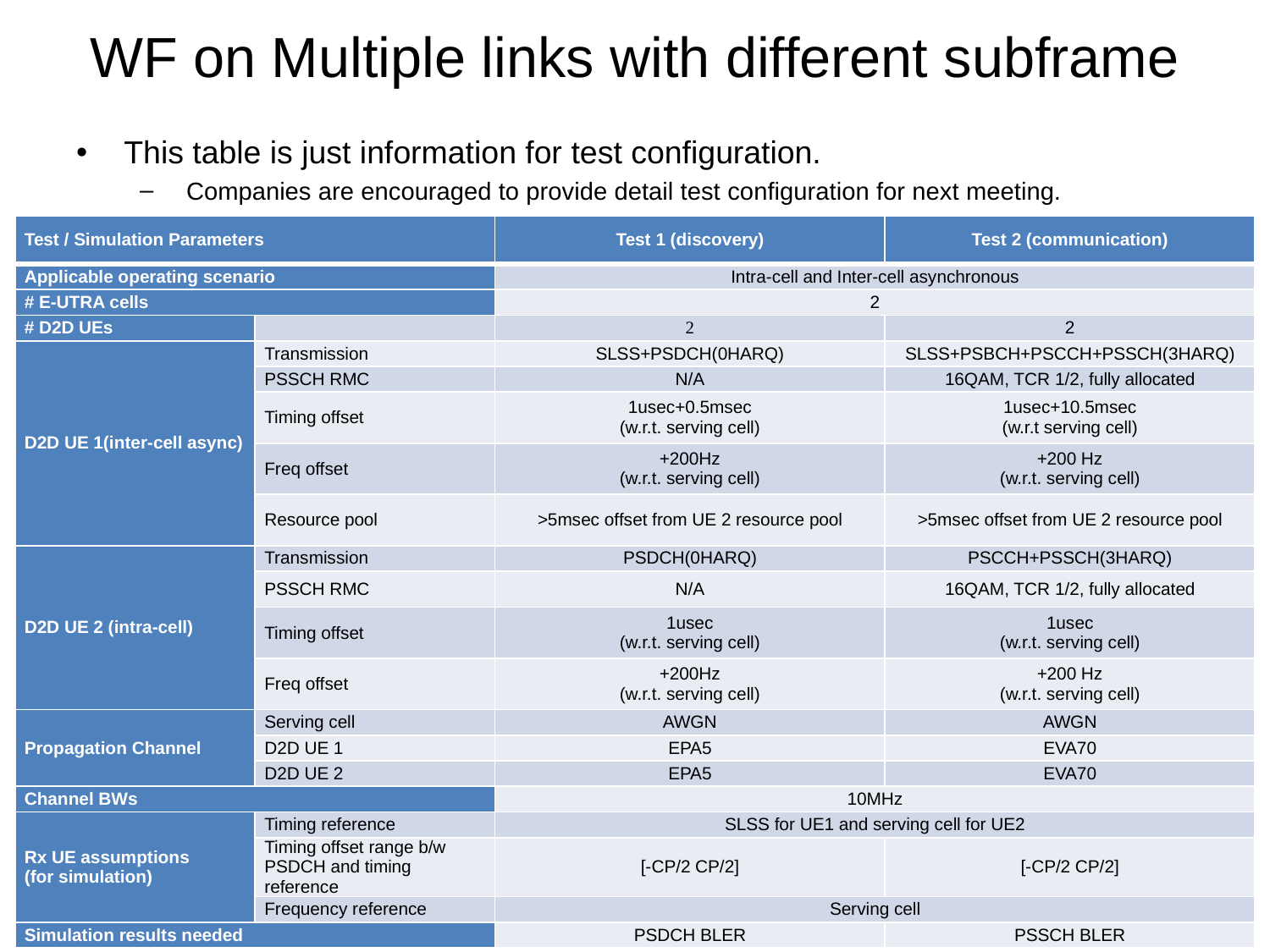

# WF on Multiple links with different subframe
This table is just information for test configuration.
 Companies are encouraged to provide detail test configuration for next meeting.
| Test / Simulation Parameters |  | Test 1 (discovery) | Test 2 (communication) |
| --- | --- | --- | --- |
| Applicable operating scenario |  | Intra-cell and Inter-cell asynchronous |  |
| # E-UTRA cells |  | 2 |  |
| # D2D UEs |  | 2 | 2 |
| D2D UE 1(inter-cell async) | Transmission | SLSS+PSDCH(0HARQ) | SLSS+PSBCH+PSCCH+PSSCH(3HARQ) |
|  | PSSCH RMC | N/A | 16QAM, TCR 1/2, fully allocated |
|  | Timing offset | 1usec+0.5msec (w.r.t. serving cell) | 1usec+10.5msec (w.r.t serving cell) |
|  | Freq offset | +200Hz (w.r.t. serving cell) | +200 Hz (w.r.t. serving cell) |
|  | Resource pool | >5msec offset from UE 2 resource pool | >5msec offset from UE 2 resource pool |
| D2D UE 2 (intra-cell) | Transmission | PSDCH(0HARQ) | PSCCH+PSSCH(3HARQ) |
|  | PSSCH RMC | N/A | 16QAM, TCR 1/2, fully allocated |
|  | Timing offset | 1usec (w.r.t. serving cell) | 1usec (w.r.t. serving cell) |
|  | Freq offset | +200Hz (w.r.t. serving cell) | +200 Hz (w.r.t. serving cell) |
| Propagation Channel | Serving cell | AWGN | AWGN |
|  | D2D UE 1 | EPA5 | EVA70 |
|  | D2D UE 2 | EPA5 | EVA70 |
| Channel BWs |  | 10MHz |  |
| Rx UE assumptions (for simulation) | Timing reference | SLSS for UE1 and serving cell for UE2 |  |
|  | Timing offset range b/w PSDCH and timing reference | [-CP/2 CP/2] | [-CP/2 CP/2] |
|  | Frequency reference | Serving cell |  |
| Simulation results needed |  | PSDCH BLER | PSSCH BLER |